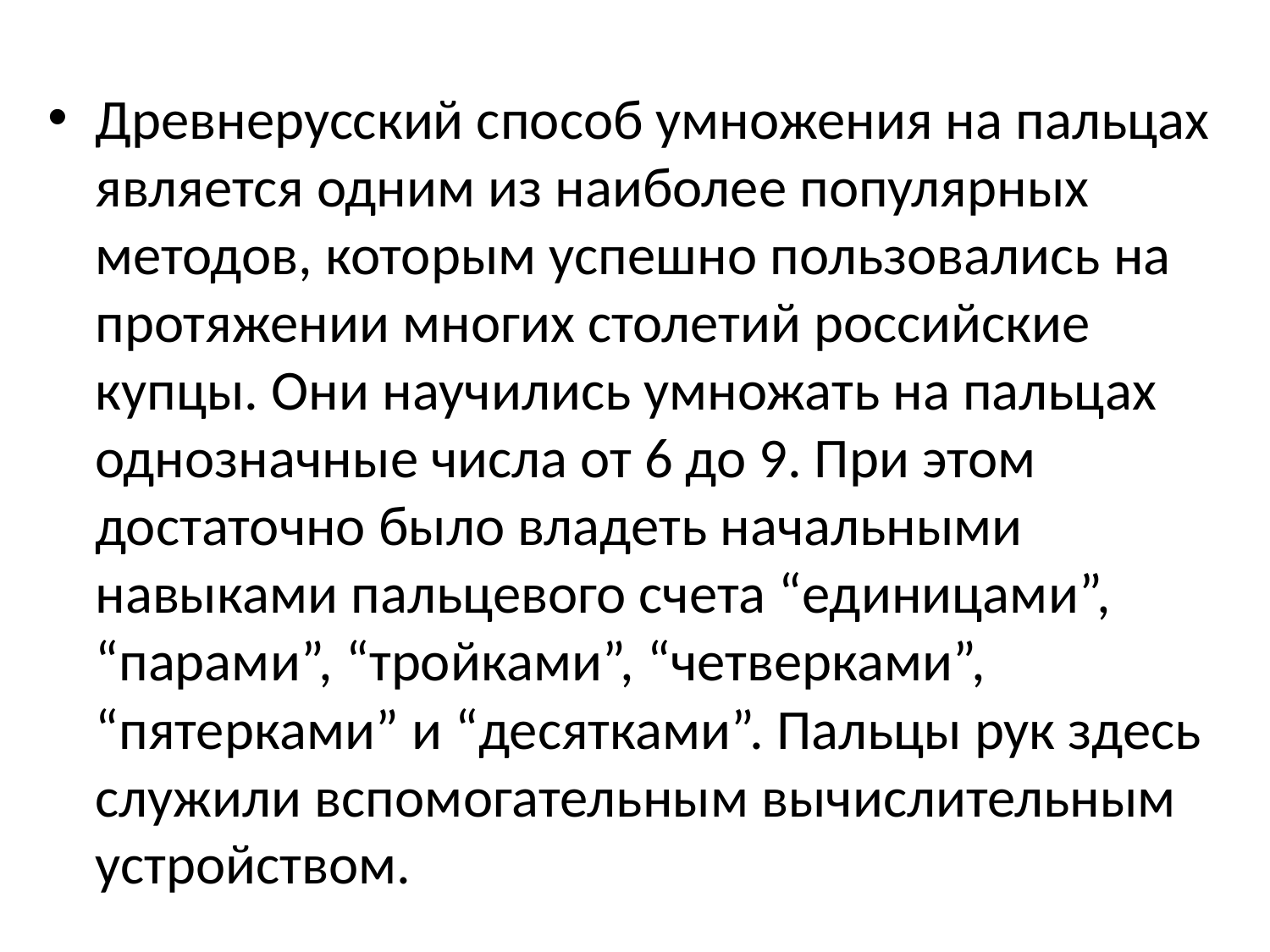

#
Древнерусский способ умножения на пальцах является одним из наиболее популярных методов, которым успешно пользовались на протяжении многих столетий российские купцы. Они научились умножать на пальцах однозначные числа от 6 до 9. При этом достаточно было владеть начальными навыками пальцевого счета “единицами”, “парами”, “тройками”, “четверками”, “пятерками” и “десятками”. Пальцы рук здесь служили вспомогательным вычислительным устройством.